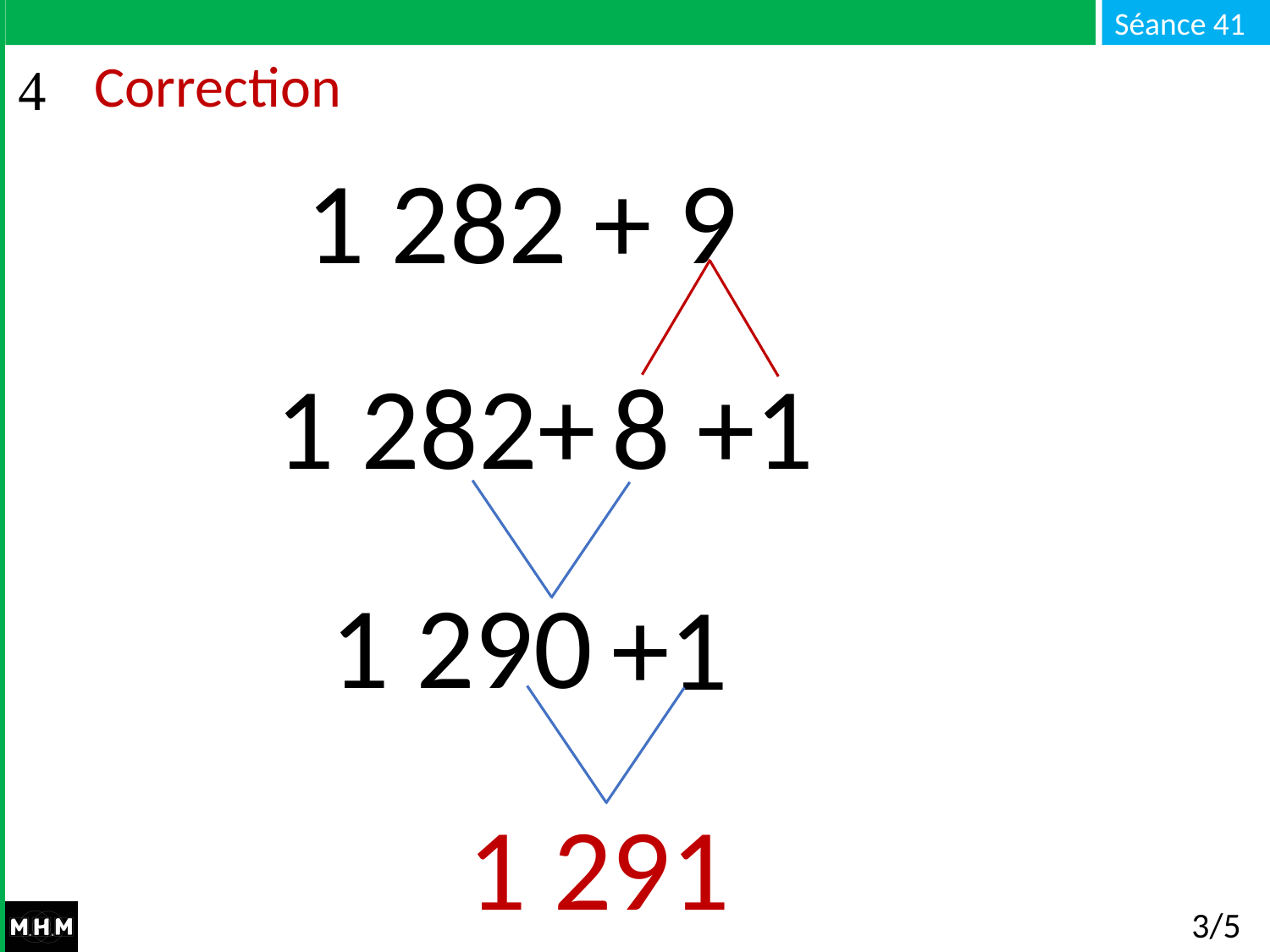

# Correction
1 282 + 9
1 282+
8 +1
1 290
+1
1 291
3/5